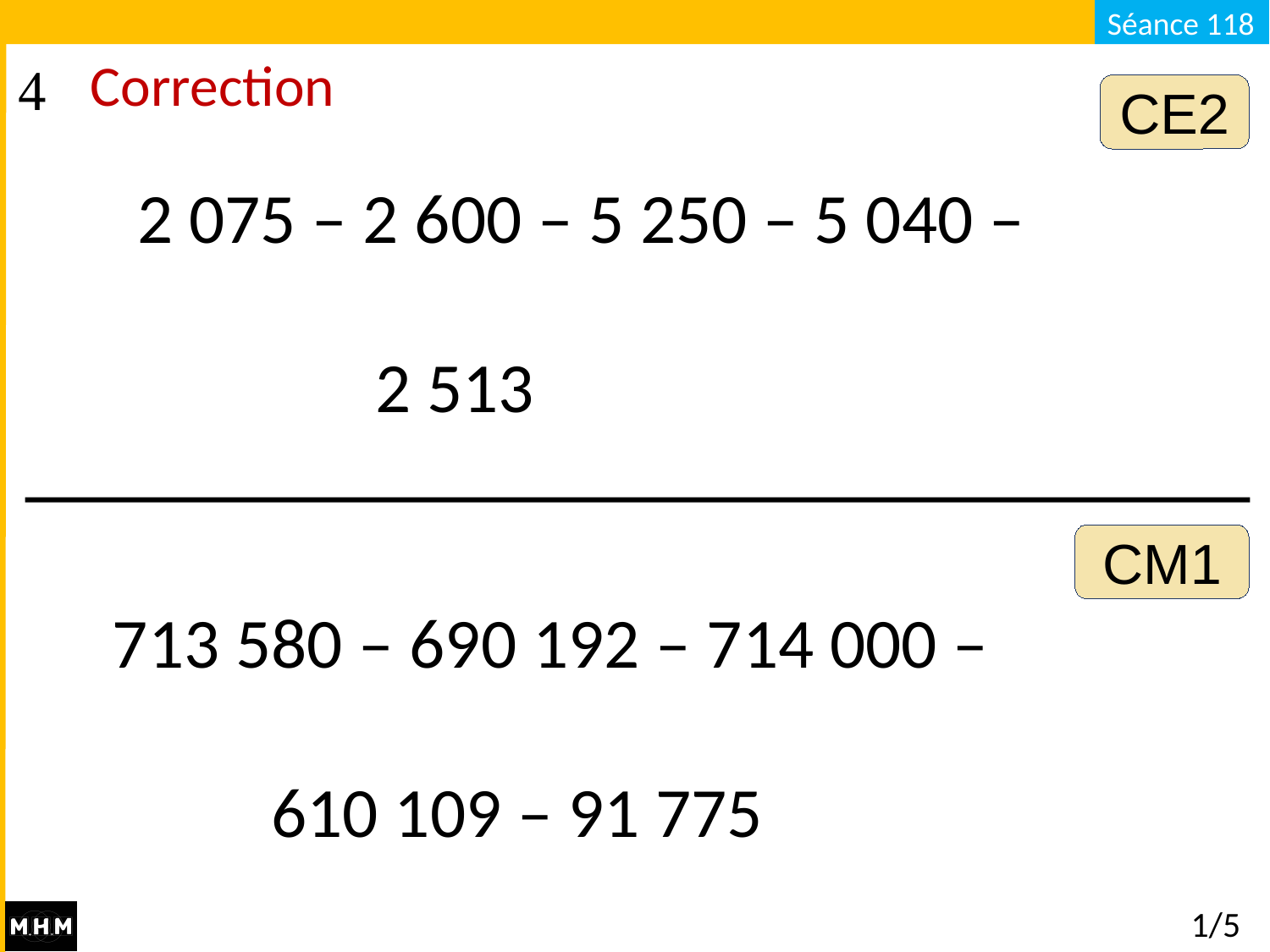

Correction
CE2
2 075 – 2 600 – 5 250 – 5 040 –

               2 513

CM1
713 580 – 690 192 – 714 000 –

          610 109 – 91 775
# 1/5